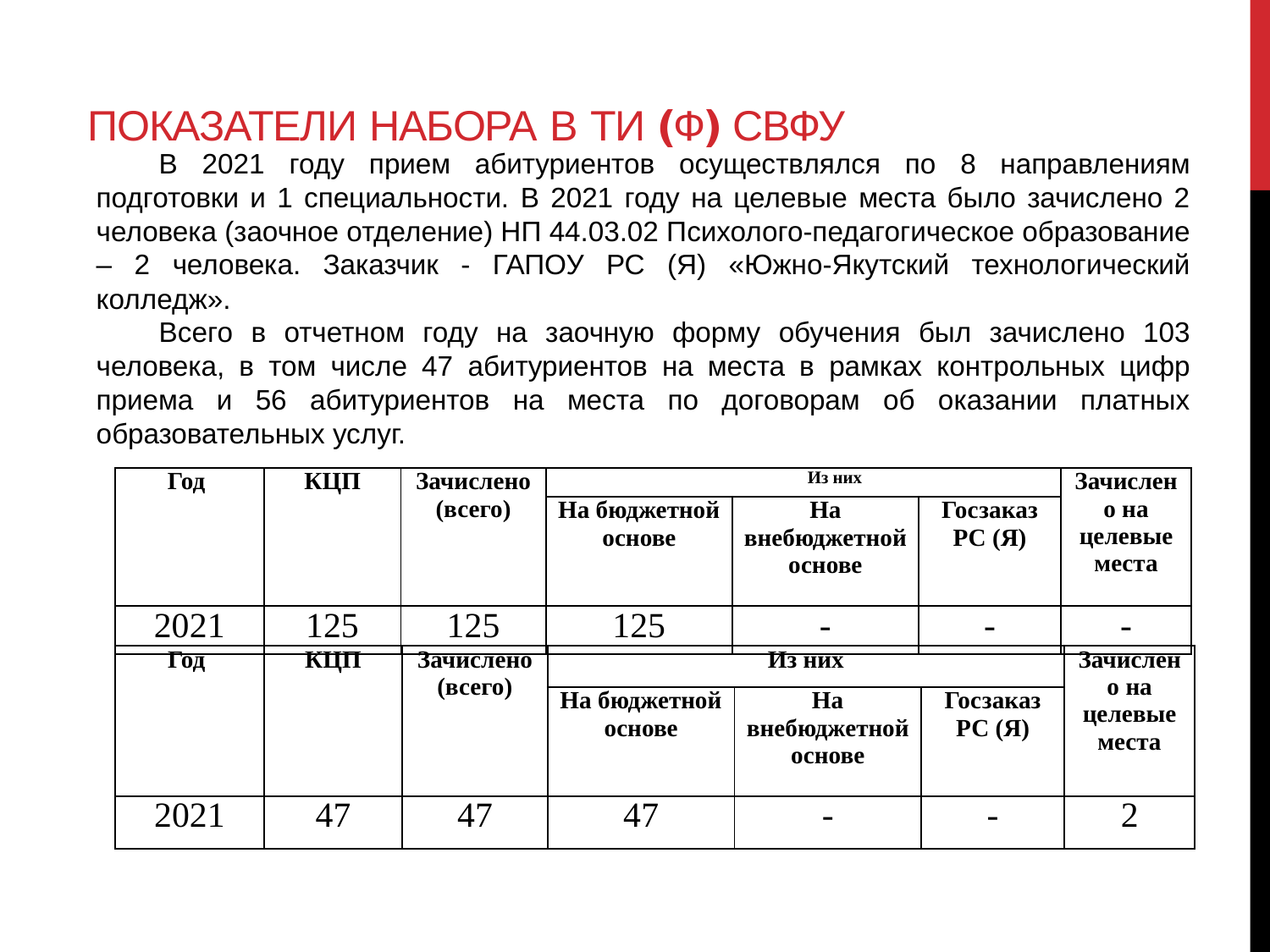

# Показатели набора в ТИ (ф) СВФУ
В 2021 году прием абитуриентов осуществлялся по 8 направлениям подготовки и 1 специальности. В 2021 году на целевые места было зачислено 2 человека (заочное отделение) НП 44.03.02 Психолого-педагогическое образование – 2 человека. Заказчик - ГАПОУ РС (Я) «Южно-Якутский технологический колледж».
Всего в отчетном году на заочную форму обучения был зачислено 103 человека, в том числе 47 абитуриентов на места в рамках контрольных цифр приема и 56 абитуриентов на места по договорам об оказании платных образовательных услуг.
| Год | КЦП | Зачислено (всего) | Из них |  |  | Зачислено на целевые места |
| --- | --- | --- | --- | --- | --- | --- |
|  |  |  | На бюджетной основе | На внебюджетной основе | Госзаказ РС (Я) |  |
| 2021 | 125 | 125 | 125 | - | - | - |
| Год | КЦП | Зачислено (всего) | Из них |  |  | Зачислено на целевые места |
| --- | --- | --- | --- | --- | --- | --- |
|  |  |  | На бюджетной основе | На внебюджетной основе | Госзаказ РС (Я) |  |
| 2021 | 47 | 47 | 47 | - | - | 2 |